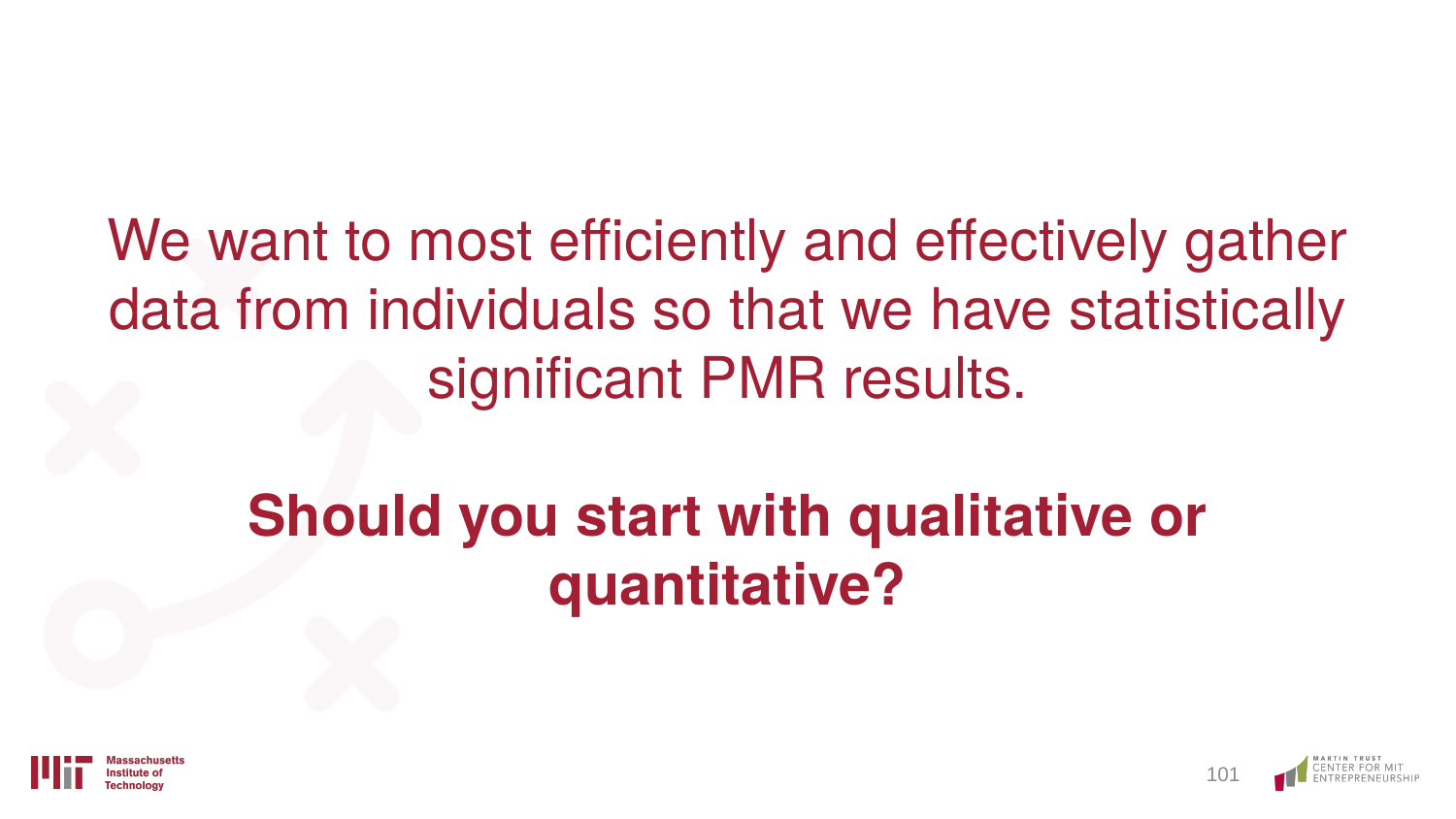

# We want to most efficiently and effectively gather data from individuals so that we have statistically significant PMR results.

Should you start with qualitative or quantitative?
101